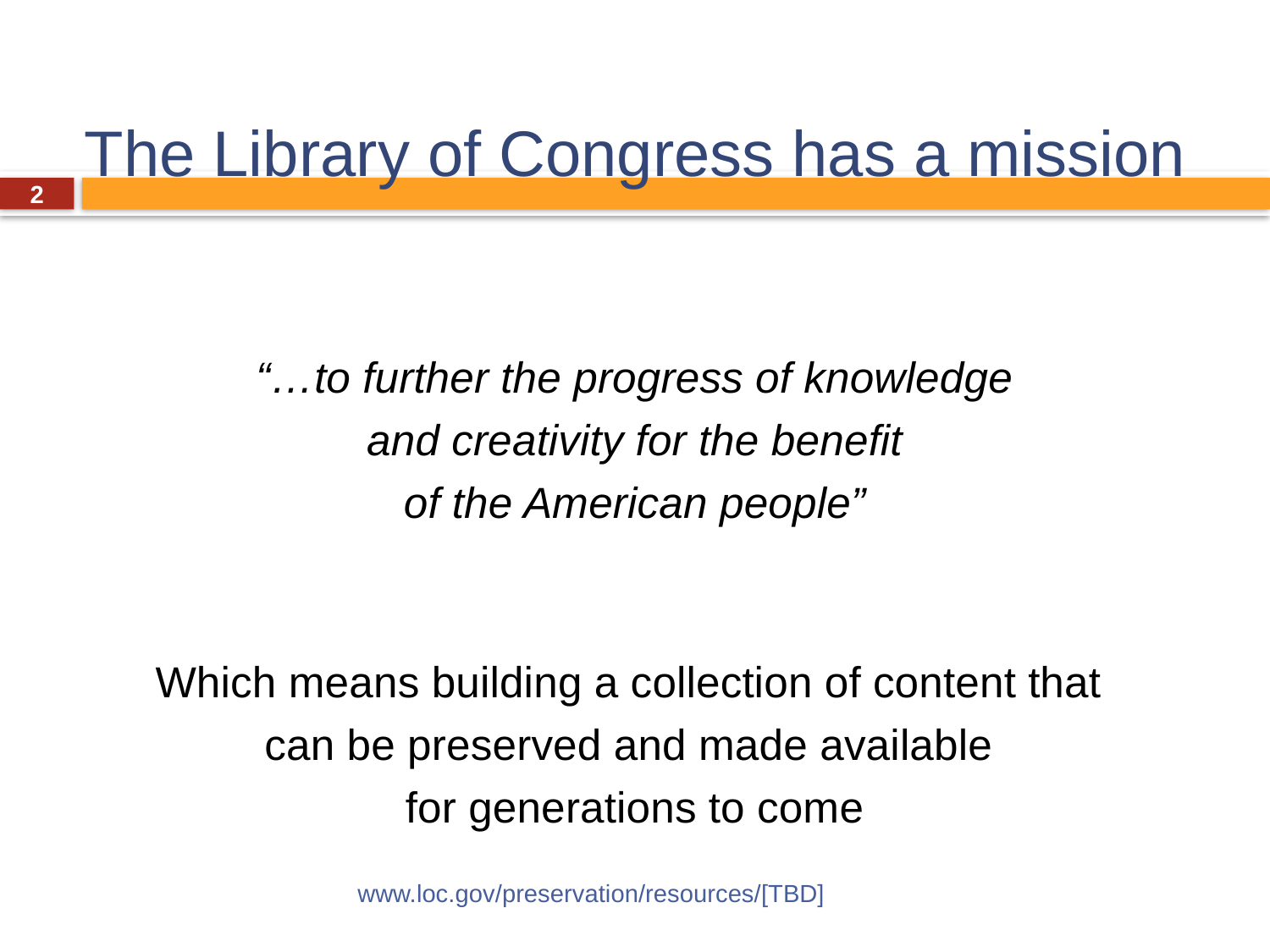

The Library of Congress has a mission

“…to further the progress of knowledge
 and creativity for the benefit
of the American people”

Which means building a collection of content that
can be preserved and made available
for generations to come
2
www.loc.gov/preservation/resources/[TBD]